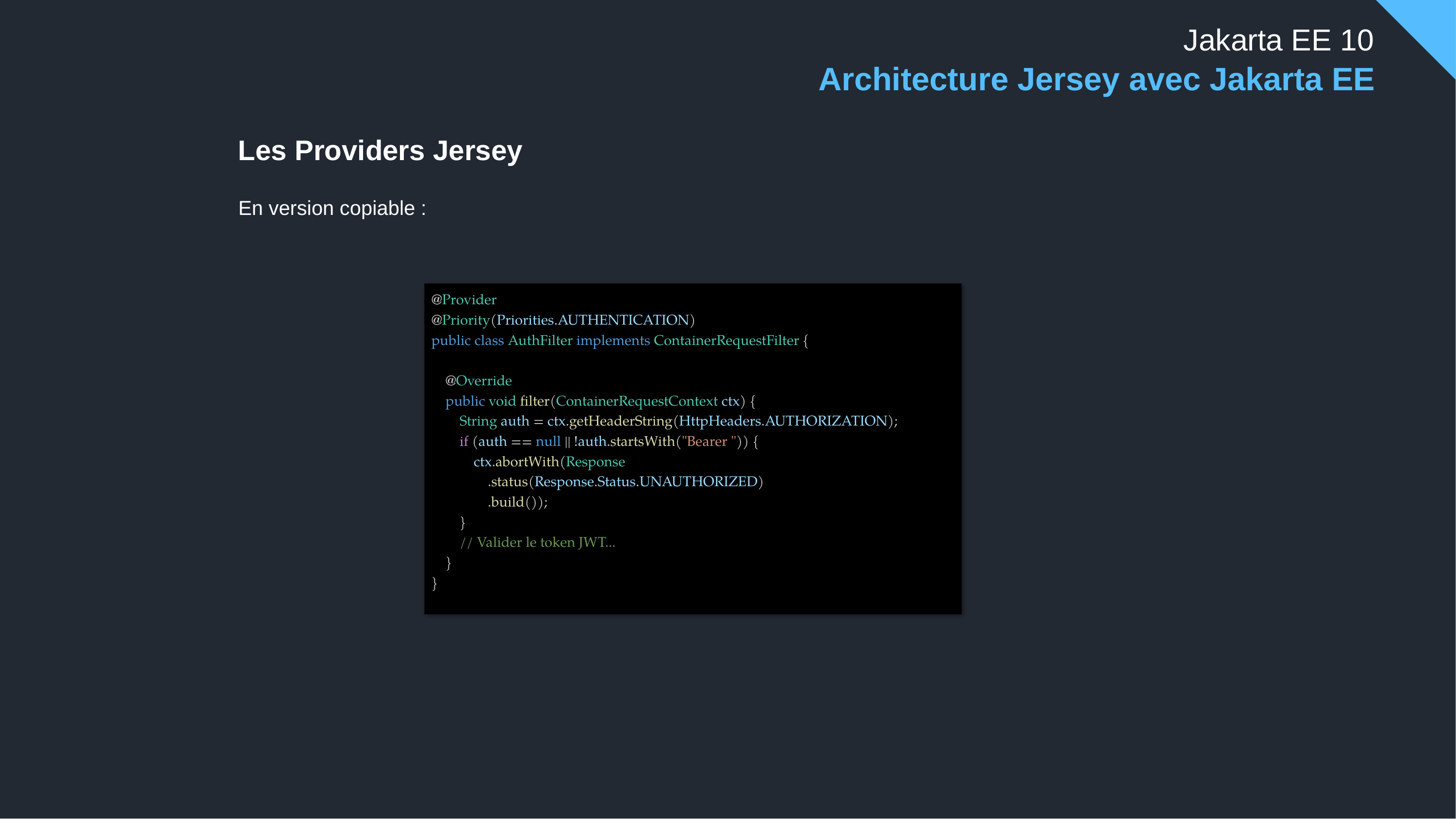

# Jakarta EE 10
Architecture Jersey avec Jakarta EE
Les Providers Jersey

En version copiable :

@Provider
@Priority(Priorities.AUTHENTICATION)
public class AuthFilter implements ContainerRequestFilter {

    @Override
    public void filter(ContainerRequestContext ctx) {
        String auth = ctx.getHeaderString(HttpHeaders.AUTHORIZATION);
        if (auth == null || !auth.startsWith("Bearer ")) {
            ctx.abortWith(Response
                .status(Response.Status.UNAUTHORIZED)
                .build());
        }
        // Valider le token JWT...
    }
}